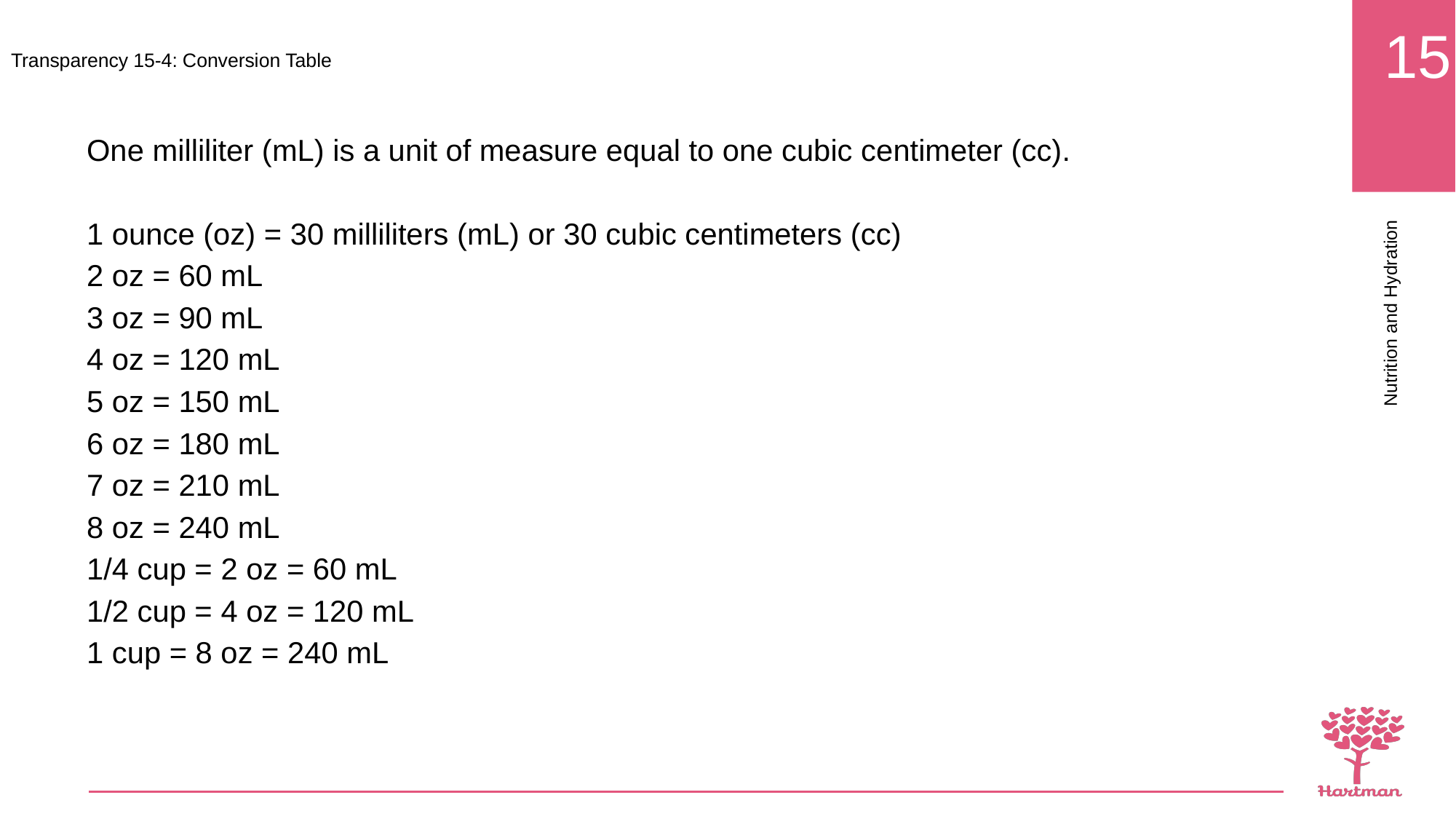

Transparency 15-4: Conversion Table

One milliliter (mL) is a unit of measure equal to one cubic centimeter (cc).

1 ounce (oz) = 30 milliliters (mL) or 30 cubic centimeters (cc)
2 oz = 60 mL
3 oz = 90 mL
4 oz = 120 mL
5 oz = 150 mL
6 oz = 180 mL
7 oz = 210 mL
8 oz = 240 mL
1/4 cup = 2 oz = 60 mL
1/2 cup = 4 oz = 120 mL
1 cup = 8 oz = 240 mL